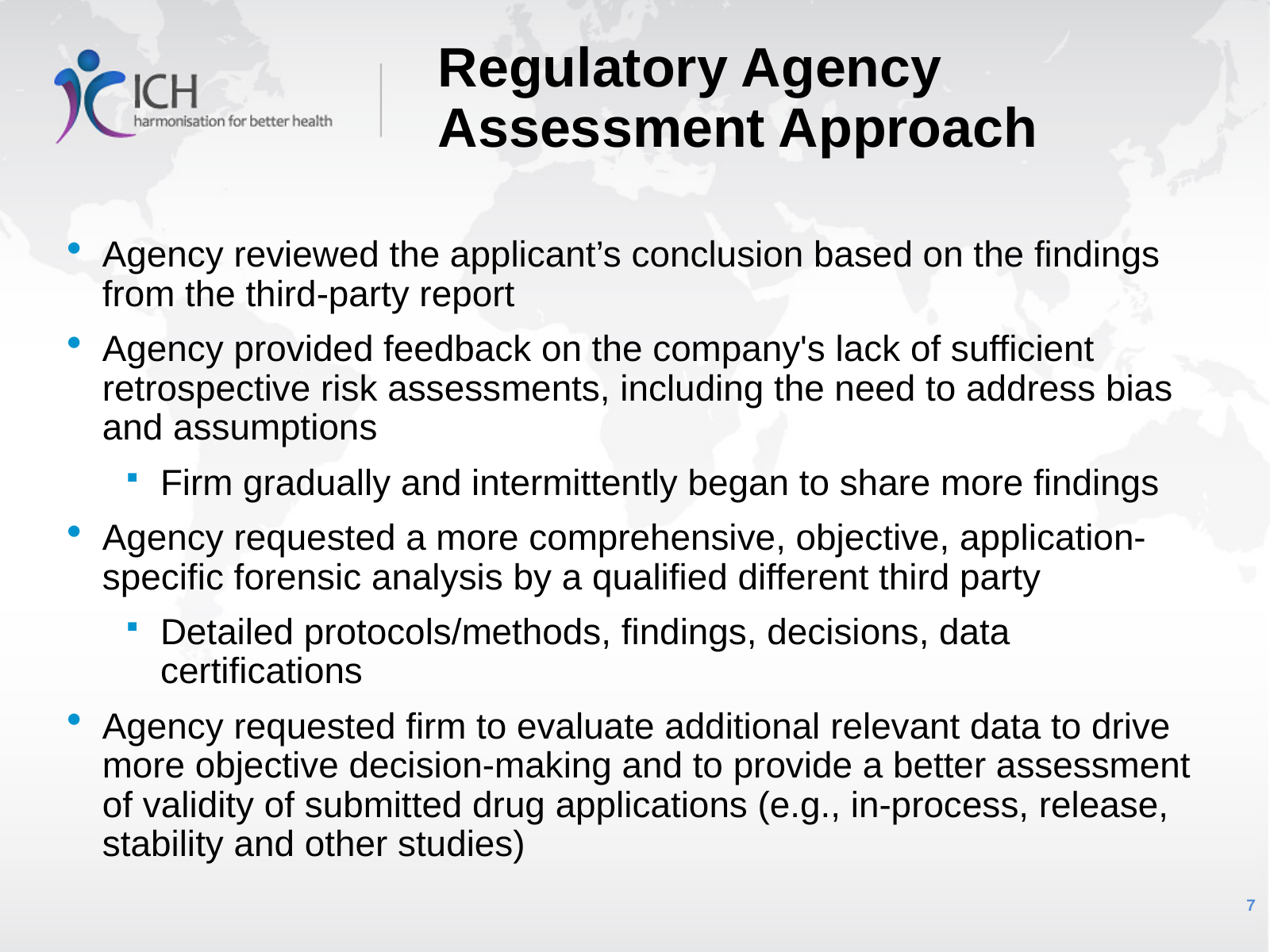

# Regulatory Agency Assessment Approach
Agency reviewed the applicant’s conclusion based on the findings from the third-party report
Agency provided feedback on the company's lack of sufficient retrospective risk assessments, including the need to address bias and assumptions
Firm gradually and intermittently began to share more findings
Agency requested a more comprehensive, objective, application-specific forensic analysis by a qualified different third party
Detailed protocols/methods, findings, decisions, data certifications
Agency requested firm to evaluate additional relevant data to drive more objective decision-making and to provide a better assessment of validity of submitted drug applications (e.g., in-process, release, stability and other studies)